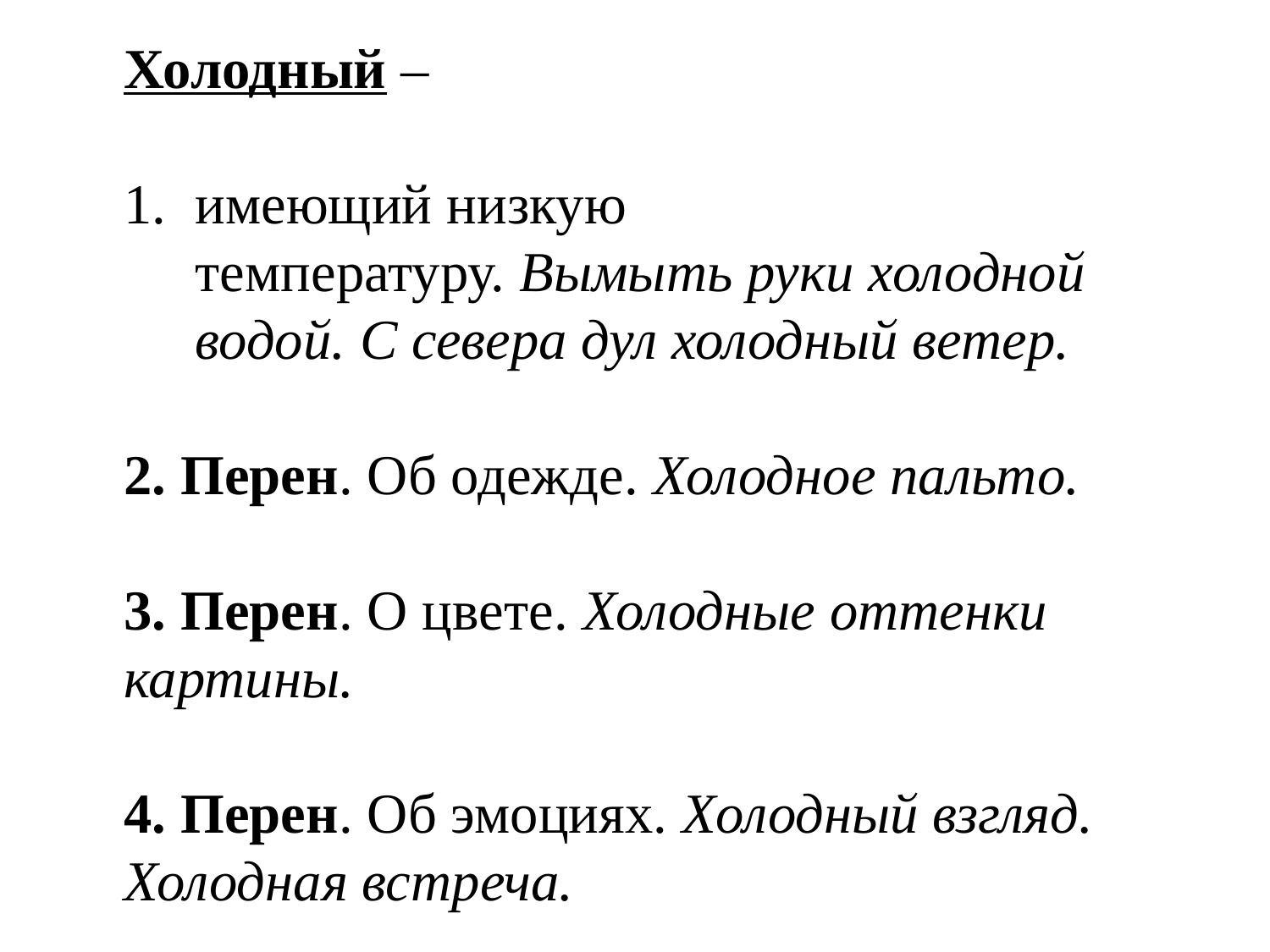

Холодный –

имеющий низкую температуру. Вымыть руки холодной водой. С севера дул холодный ветер.

2. Перен. Об одежде. Холодное пальто.

3. Перен. О цвете. Холодные оттенки картины.

4. Перен. Об эмоциях. Холодный взгляд. Холодная встреча.